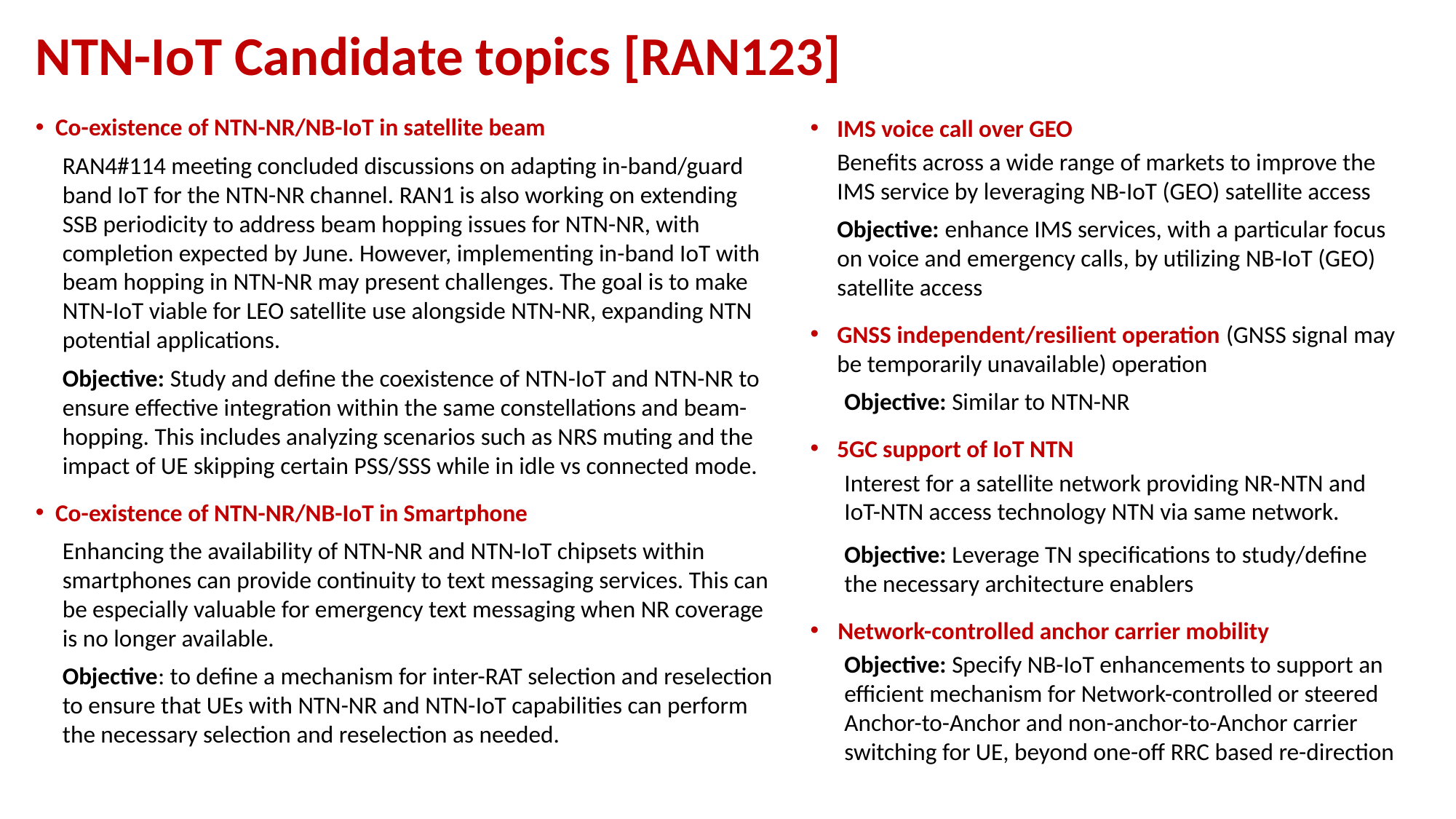

NTN-IoT Candidate topics [RAN123]
Co-existence of NTN-NR/NB-IoT in satellite beam
RAN4#114 meeting concluded discussions on adapting in-band/guard band IoT for the NTN-NR channel. RAN1 is also working on extending SSB periodicity to address beam hopping issues for NTN-NR, with completion expected by June. However, implementing in-band IoT with beam hopping in NTN-NR may present challenges. The goal is to make NTN-IoT viable for LEO satellite use alongside NTN-NR, expanding NTN potential applications.
Objective: Study and define the coexistence of NTN-IoT and NTN-NR to ensure effective integration within the same constellations and beam-hopping. This includes analyzing scenarios such as NRS muting and the impact of UE skipping certain PSS/SSS while in idle vs connected mode.
Co-existence of NTN-NR/NB-IoT in Smartphone
Enhancing the availability of NTN-NR and NTN-IoT chipsets within smartphones can provide continuity to text messaging services. This can be especially valuable for emergency text messaging when NR coverage is no longer available.
Objective: to define a mechanism for inter-RAT selection and reselection to ensure that UEs with NTN-NR and NTN-IoT capabilities can perform the necessary selection and reselection as needed.

IMS voice call over GEO
Benefits across a wide range of markets to improve the IMS service by leveraging NB-IoT (GEO) satellite access
Objective: enhance IMS services, with a particular focus on voice and emergency calls, by utilizing NB-IoT (GEO) satellite access
GNSS independent/resilient operation (GNSS signal may be temporarily unavailable) operation
Objective: Similar to NTN-NR
5GC support of IoT NTN
Interest for a satellite network providing NR-NTN and IoT-NTN access technology NTN via same network.
Objective: Leverage TN specifications to study/define the necessary architecture enablers
Network-controlled anchor carrier mobility
Objective: Specify NB-IoT enhancements to support an efficient mechanism for Network-controlled or steered Anchor-to-Anchor and non-anchor-to-Anchor carrier switching for UE, beyond one-off RRC based re-direction